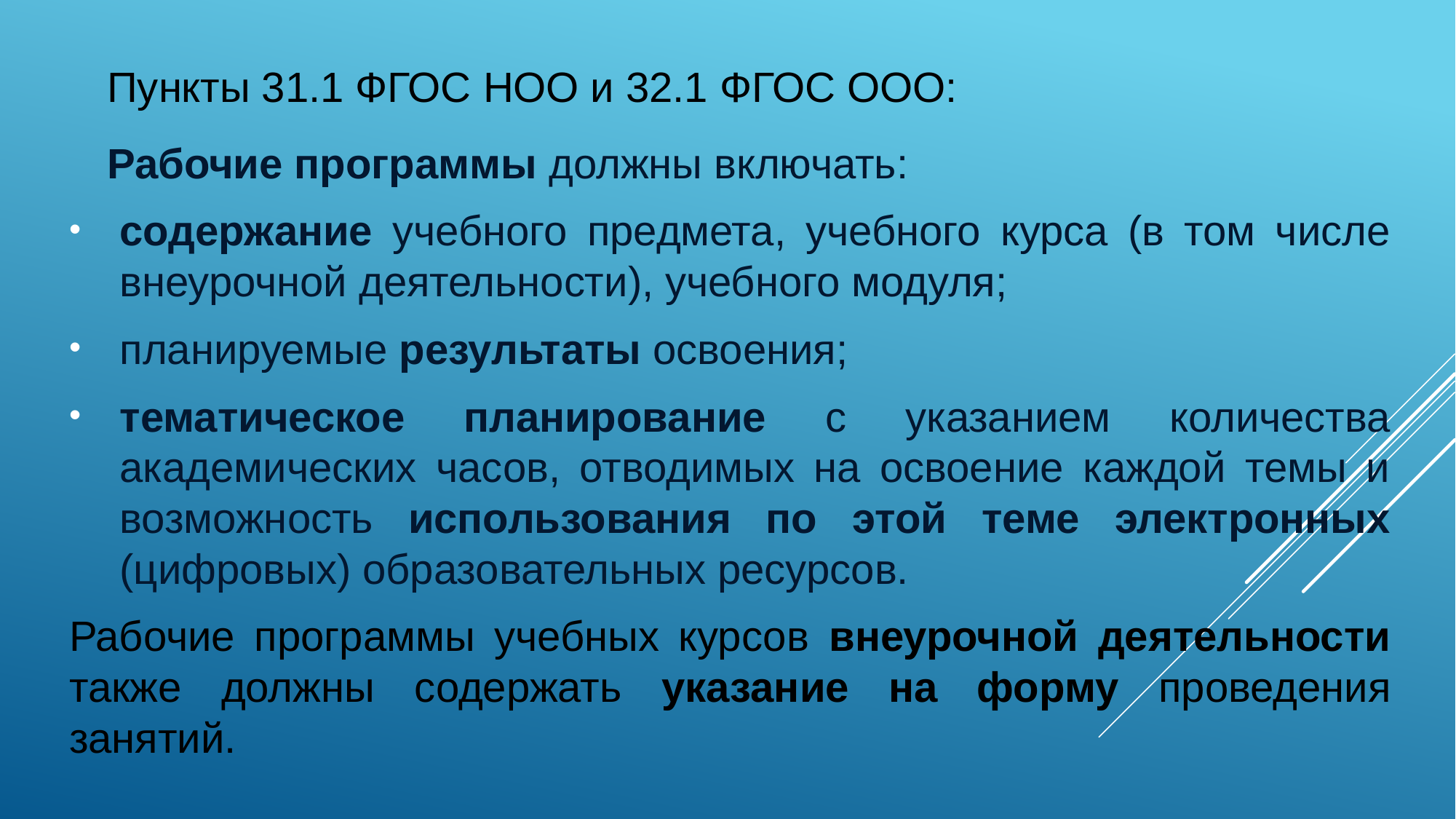

Пункты 31.1 ФГОС НОО и 32.1 ФГОС ООО:
Рабочие программы должны включать:
содержание учебного предмета, учебного курса (в том числе внеурочной деятельности), учебного модуля;
планируемые результаты освоения;
тематическое планирование с указанием количества академических часов, отводимых на освоение каждой темы и возможность использования по этой теме электронных (цифровых) образовательных ресурсов.
Рабочие программы учебных курсов внеурочной деятельности также должны содержать указание на форму проведения занятий.